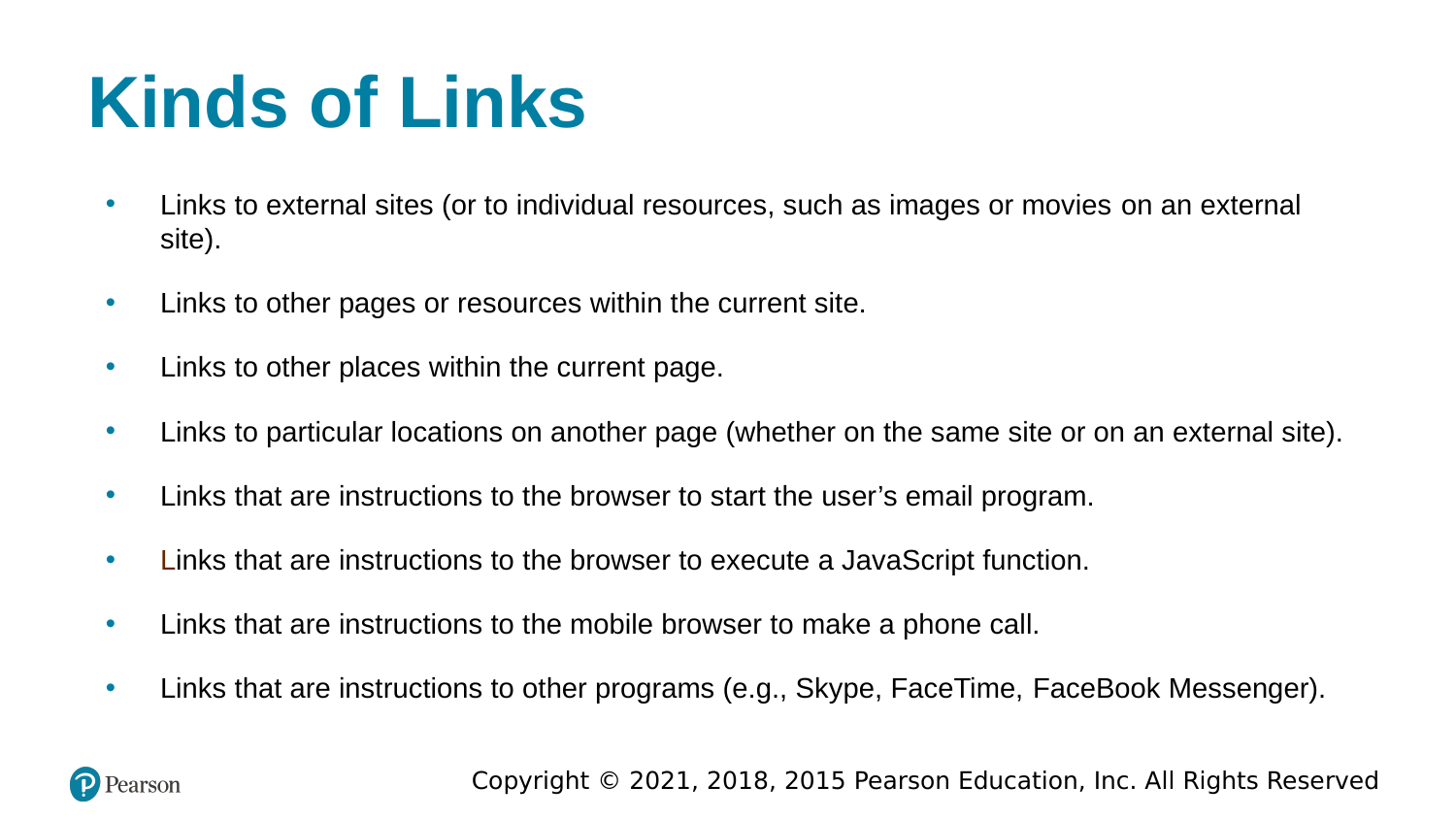

# Kinds of Links
Links to external sites (or to individual resources, such as images or movies on an external site).
Links to other pages or resources within the current site.
Links to other places within the current page.
Links to particular locations on another page (whether on the same site or on an external site).
Links that are instructions to the browser to start the user’s email program.
Links that are instructions to the browser to execute a JavaScript function.
Links that are instructions to the mobile browser to make a phone call.
Links that are instructions to other programs (e.g., Skype, FaceTime, FaceBook Messenger).